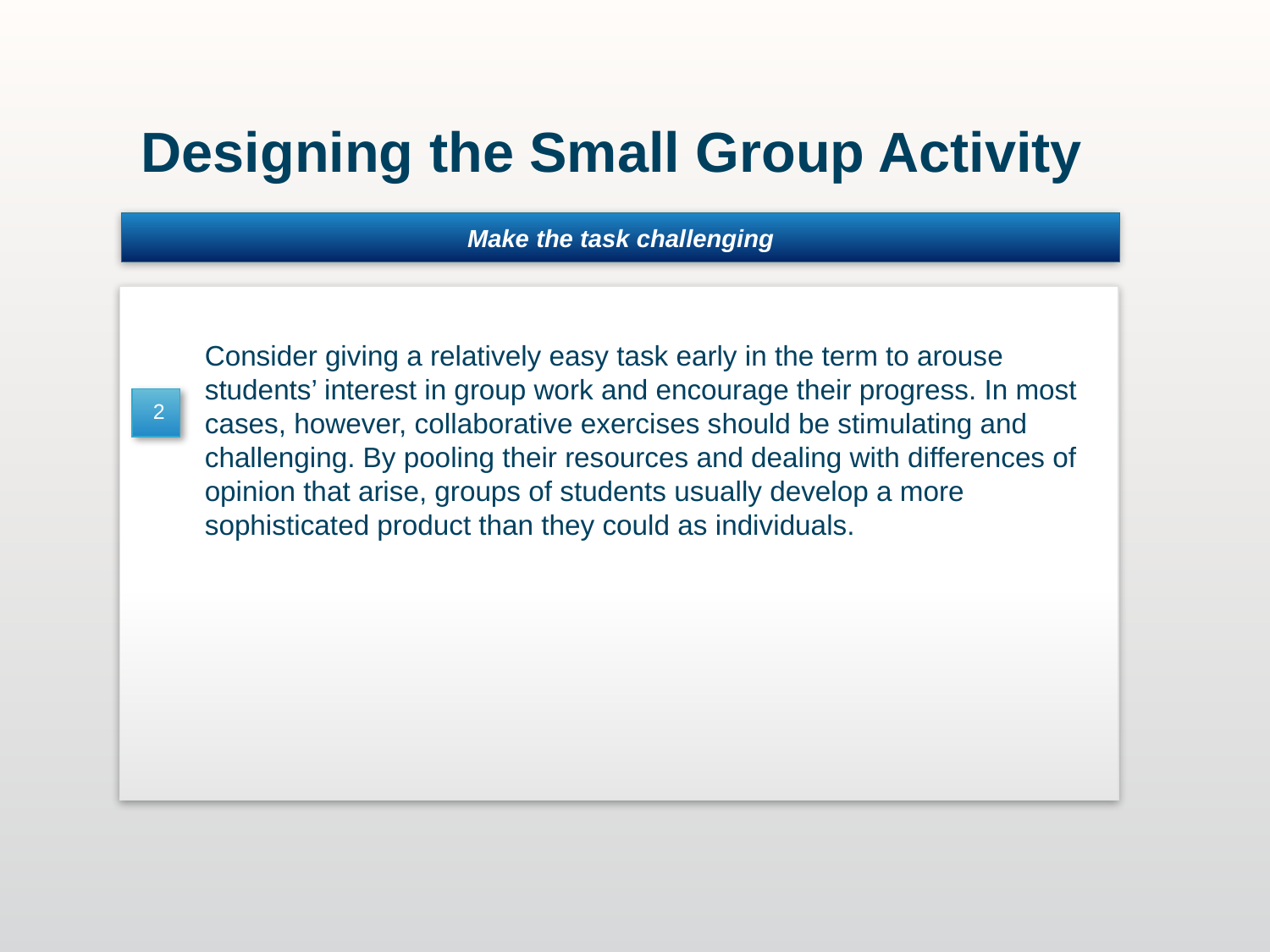

Designing the Small Group Activity
 Make the task challenging

Templates
Consider giving a relatively easy task early in the term to arouse students’ interest in group work and encourage their progress. In most cases, however, collaborative exercises should be stimulating and challenging. By pooling their resources and dealing with differences of opinion that arise, groups of students usually develop a more sophisticated product than they could as individuals.

2